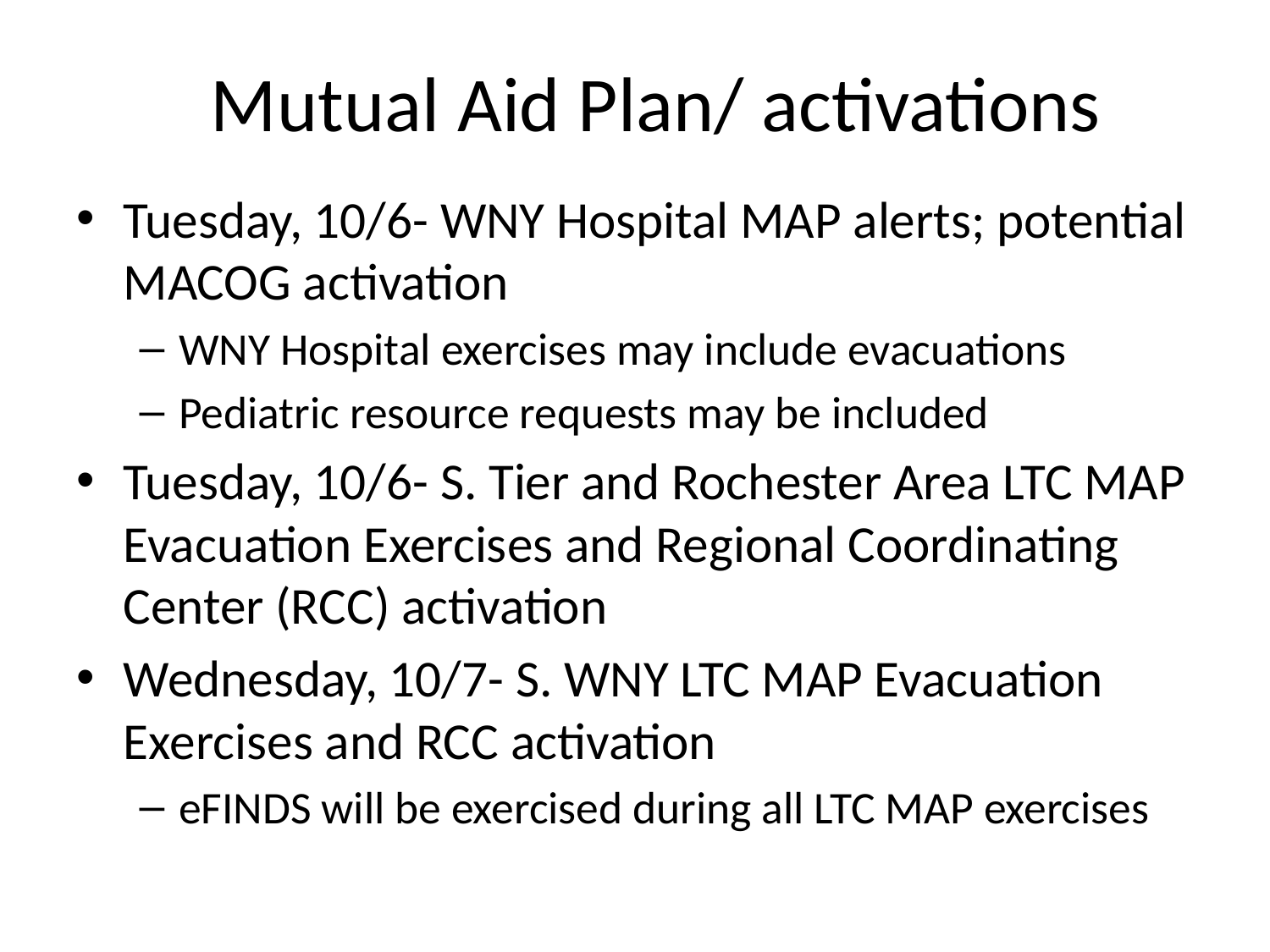

# Mutual Aid Plan/ activations
Tuesday, 10/6- WNY Hospital MAP alerts; potential MACOG activation
WNY Hospital exercises may include evacuations
Pediatric resource requests may be included
Tuesday, 10/6- S. Tier and Rochester Area LTC MAP Evacuation Exercises and Regional Coordinating Center (RCC) activation
Wednesday, 10/7- S. WNY LTC MAP Evacuation Exercises and RCC activation
eFINDS will be exercised during all LTC MAP exercises